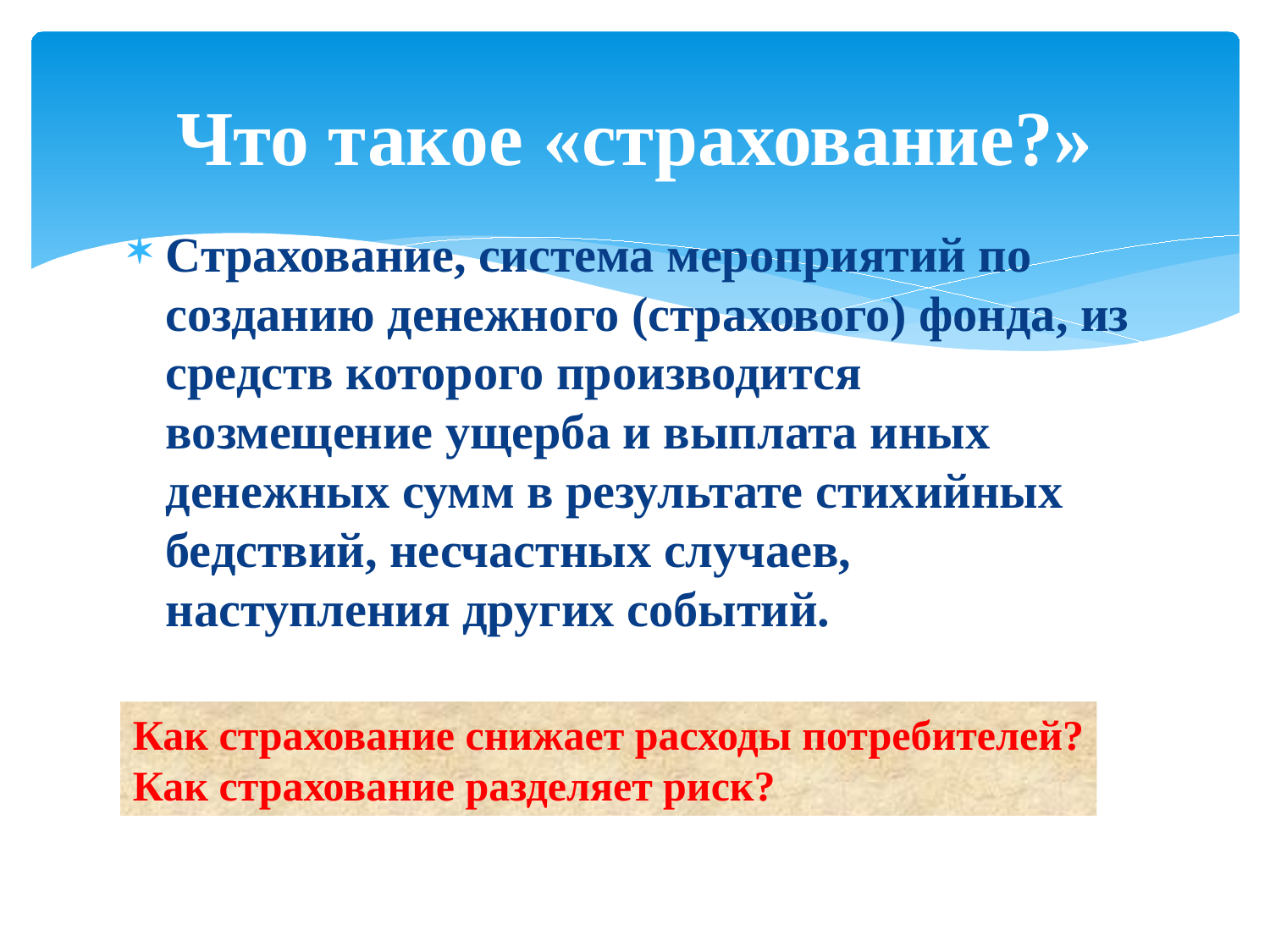

# Что такое «страхование?»
Страхование, система мероприятий по созданию денежного (страхового) фонда, из средств которого производится возмещение ущерба и выплата иных денежных сумм в результате стихийных бедствий, несчастных случаев, наступления других событий.
Как страхование снижает расходы потребителей?
Как страхование разделяет риск?